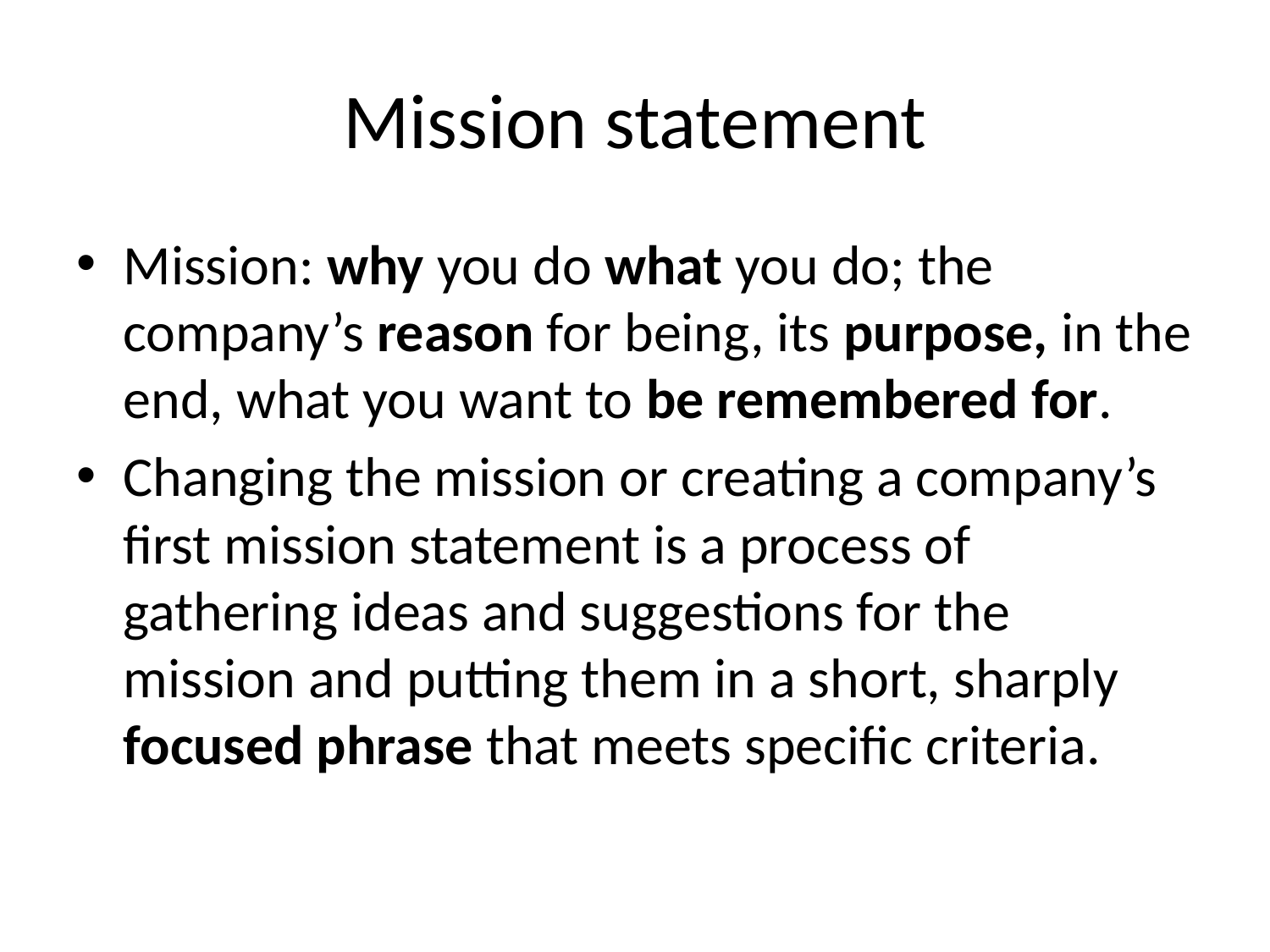

# Mission statement
Mission: why you do what you do; the company’s reason for being, its purpose, in the end, what you want to be remembered for.
Changing the mission or creating a company’s first mission statement is a process of gathering ideas and suggestions for the mission and putting them in a short, sharply focused phrase that meets specific criteria.